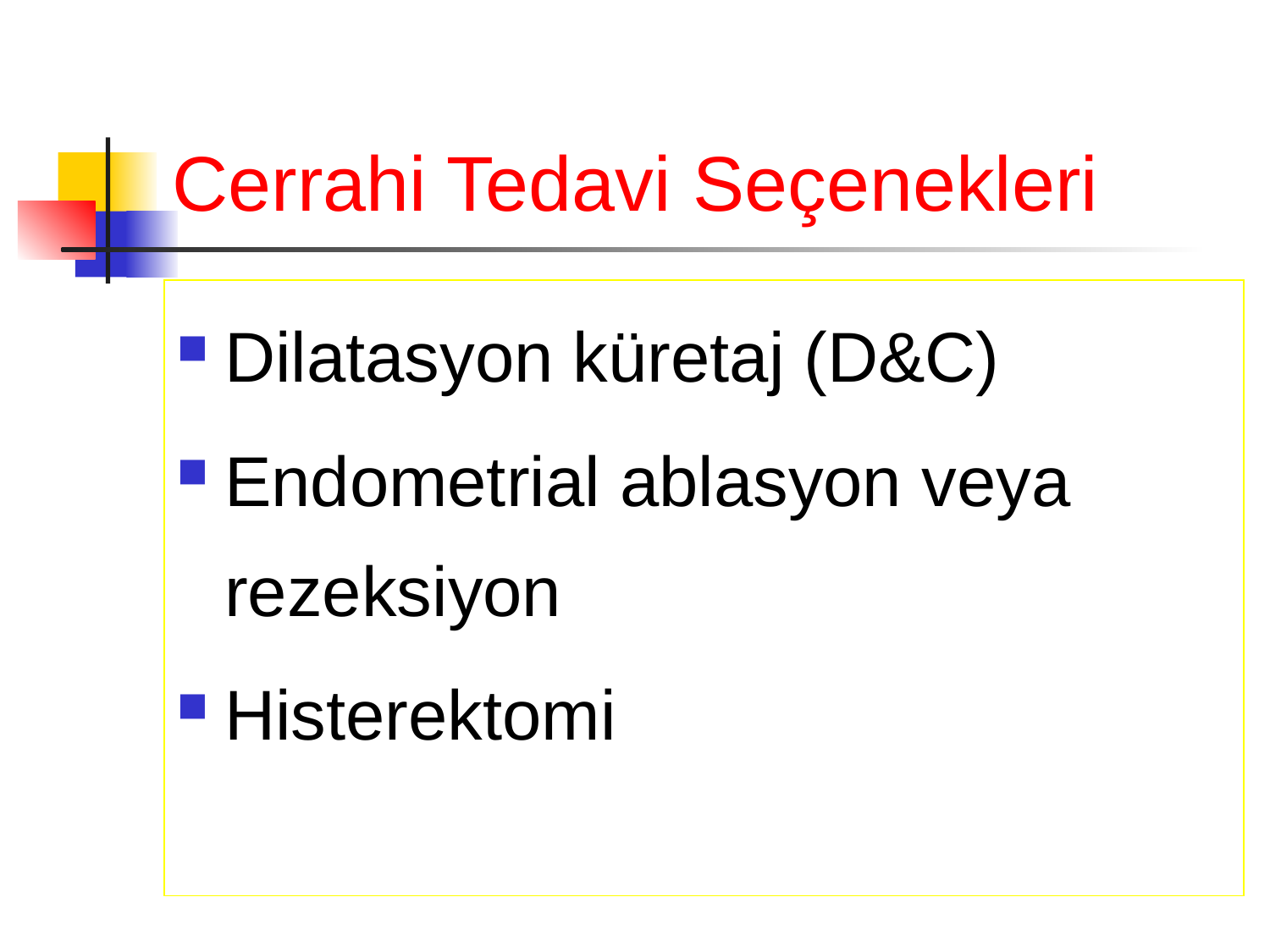

# Cerrahi Tedavi Seçenekleri
Dilatasyon küretaj (D&C)
Endometrial ablasyon veya rezeksiyon
Histerektomi